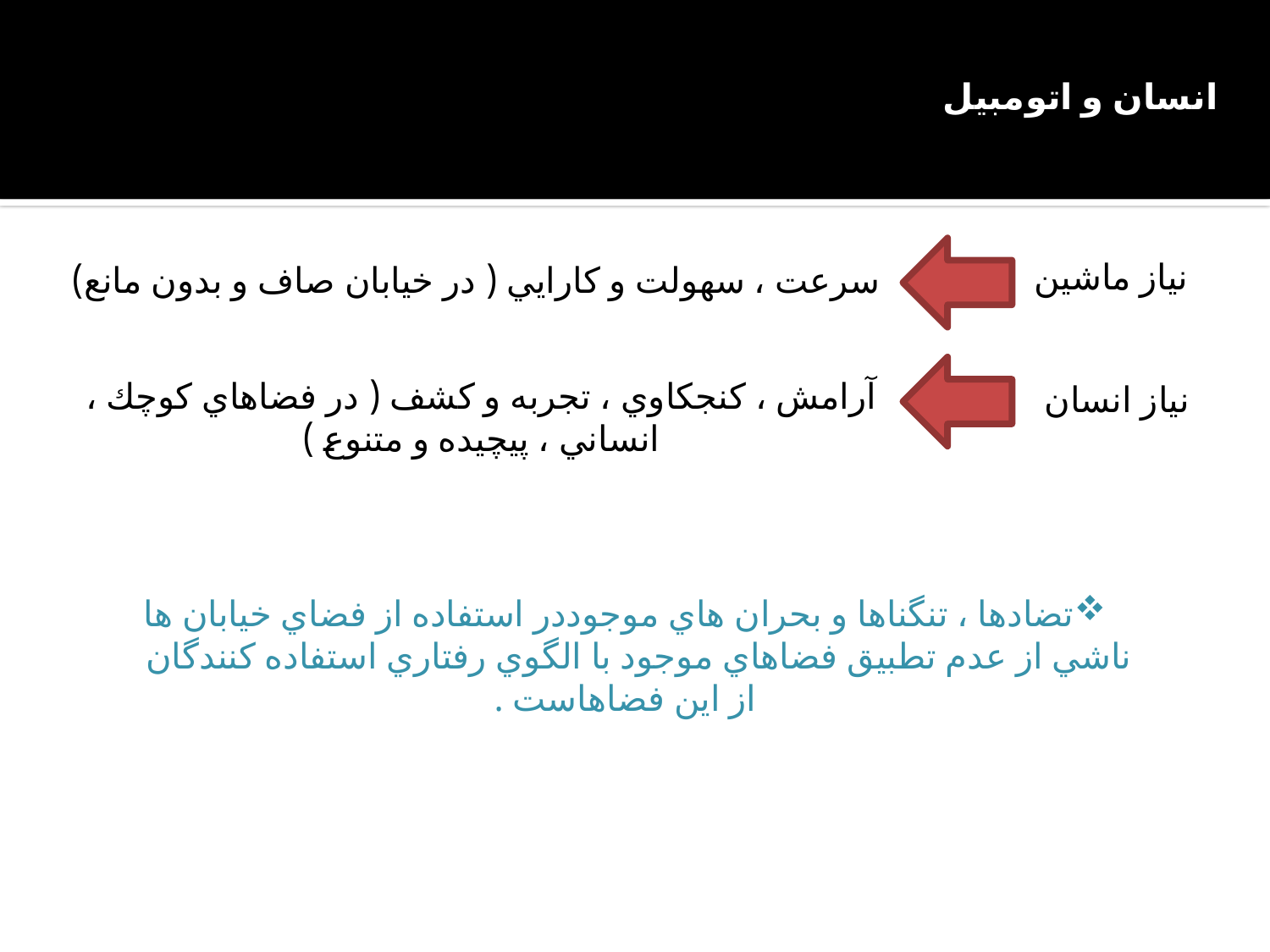

انسان و اتومبيل

نياز ماشين
سرعت ، سهولت و كارايي ( در خيابان صاف و بدون مانع)

آرامش ، كنجكاوي ، تجربه و كشف ( در فضاهاي كوچك ، انساني ، پيچيده و متنوع )
نياز انسان
تضادها ، تنگناها و بحران هاي موجوددر استفاده از فضاي خيابان ها ناشي از عدم تطبيق فضاهاي موجود با الگوي رفتاري استفاده كنندگان    از اين فضاهاست .